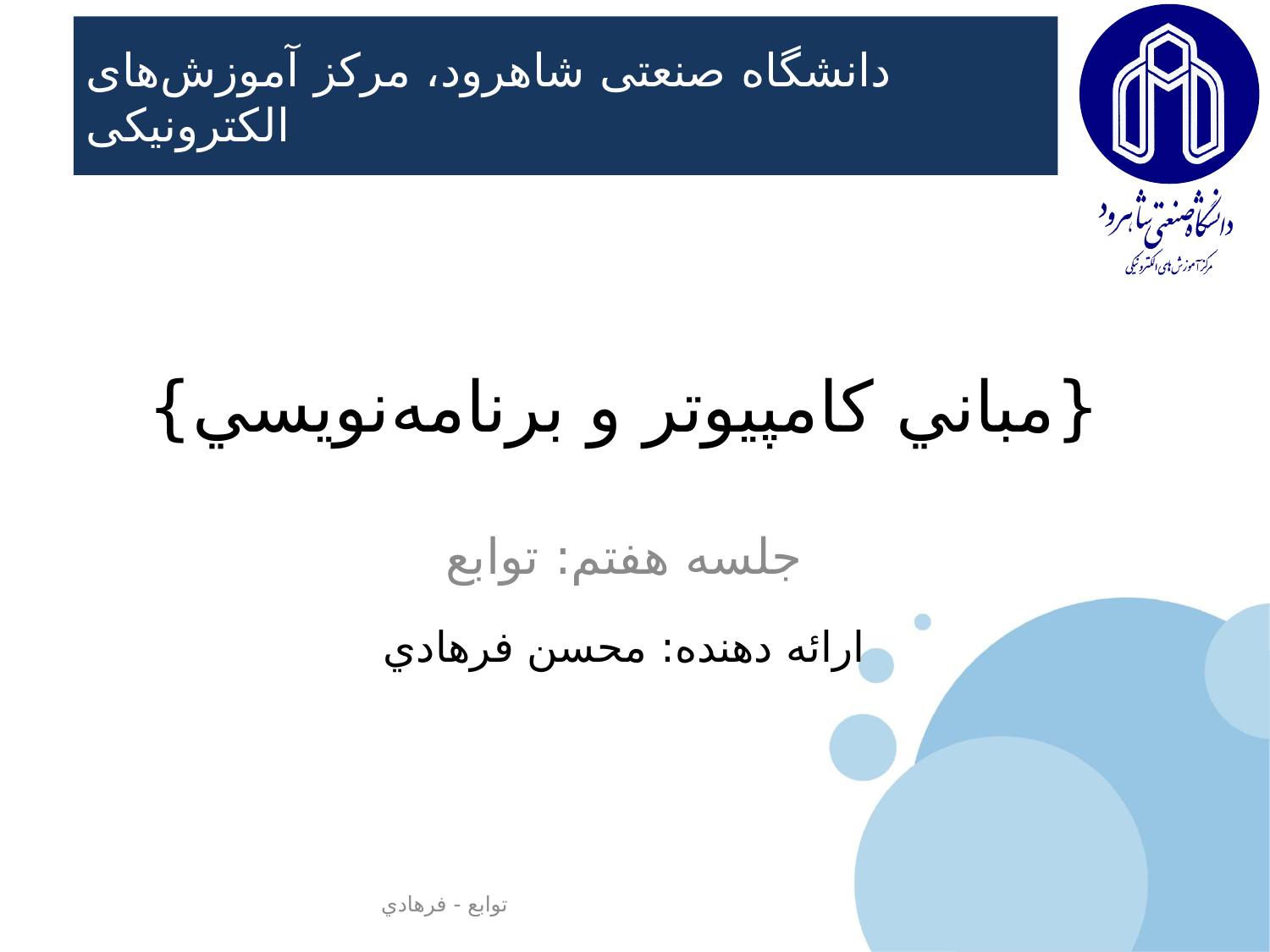

# {مباني کامپيوتر و برنامه‌نويسي}
جلسه هفتم: توابع
ارائه دهنده: محسن فرهادي

توابع - فرهادي